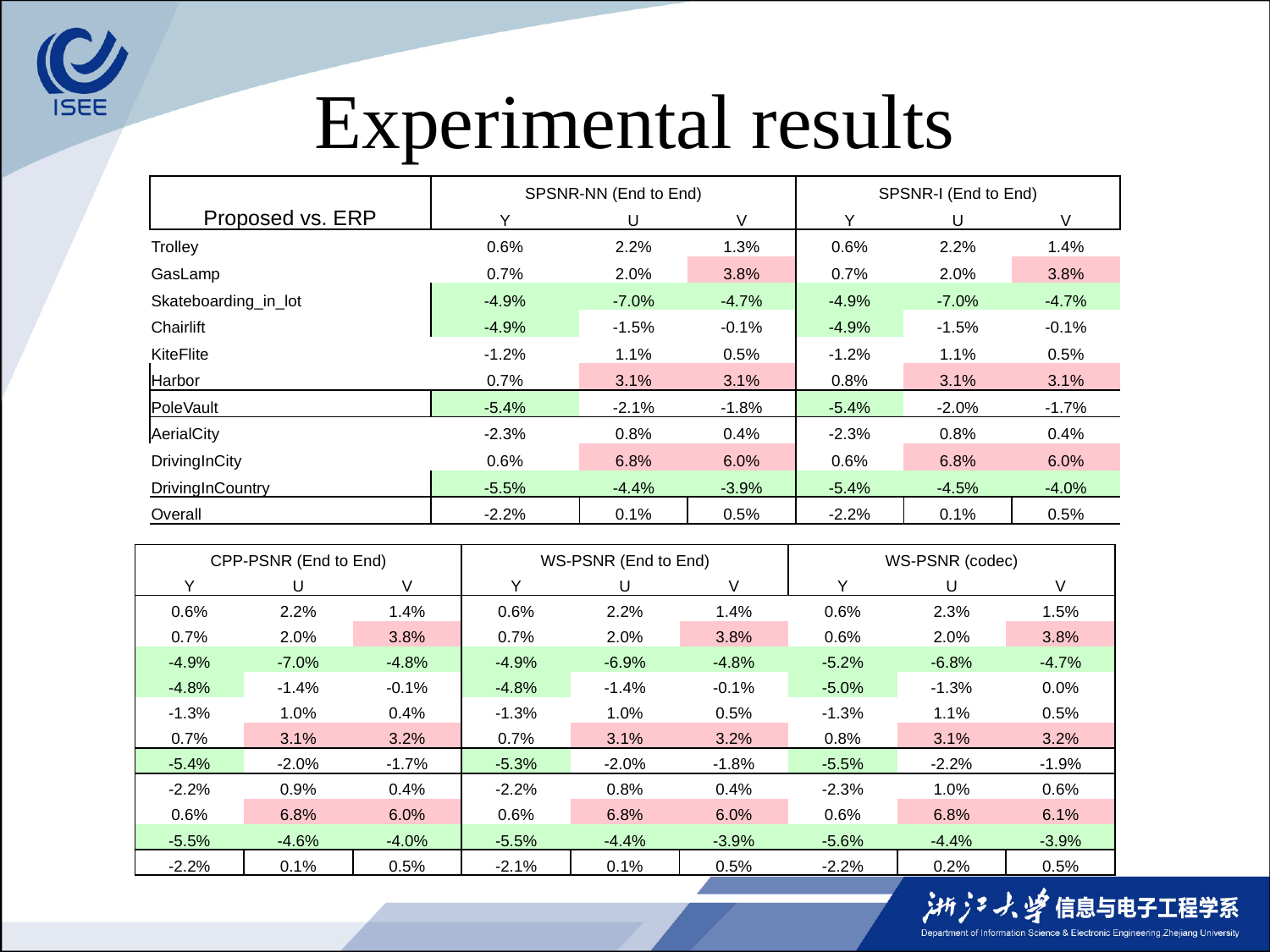

# Experimental results
| Proposed vs. ERP | SPSNR-NN (End to End) |  |  | SPSNR-I (End to End) |  |  |
| --- | --- | --- | --- | --- | --- | --- |
|  | Y | U | V | Y | U | V |
| Trolley | 0.6% | 2.2% | 1.3% | 0.6% | 2.2% | 1.4% |
| GasLamp | 0.7% | 2.0% | 3.8% | 0.7% | 2.0% | 3.8% |
| Skateboarding\_in\_lot | -4.9% | -7.0% | -4.7% | -4.9% | -7.0% | -4.7% |
| Chairlift | -4.9% | -1.5% | -0.1% | -4.9% | -1.5% | -0.1% |
| KiteFlite | -1.2% | 1.1% | 0.5% | -1.2% | 1.1% | 0.5% |
| Harbor | 0.7% | 3.1% | 3.1% | 0.8% | 3.1% | 3.1% |
| PoleVault | -5.4% | -2.1% | -1.8% | -5.4% | -2.0% | -1.7% |
| AerialCity | -2.3% | 0.8% | 0.4% | -2.3% | 0.8% | 0.4% |
| DrivingInCity | 0.6% | 6.8% | 6.0% | 0.6% | 6.8% | 6.0% |
| DrivingInCountry | -5.5% | -4.4% | -3.9% | -5.4% | -4.5% | -4.0% |
| Overall | -2.2% | 0.1% | 0.5% | -2.2% | 0.1% | 0.5% |
| CPP-PSNR (End to End) |  |  | WS-PSNR (End to End) |  |  | WS-PSNR (codec) |  |  |
| --- | --- | --- | --- | --- | --- | --- | --- | --- |
| Y | U | V | Y | U | V | Y | U | V |
| 0.6% | 2.2% | 1.4% | 0.6% | 2.2% | 1.4% | 0.6% | 2.3% | 1.5% |
| 0.7% | 2.0% | 3.8% | 0.7% | 2.0% | 3.8% | 0.6% | 2.0% | 3.8% |
| -4.9% | -7.0% | -4.8% | -4.9% | -6.9% | -4.8% | -5.2% | -6.8% | -4.7% |
| -4.8% | -1.4% | -0.1% | -4.8% | -1.4% | -0.1% | -5.0% | -1.3% | 0.0% |
| -1.3% | 1.0% | 0.4% | -1.3% | 1.0% | 0.5% | -1.3% | 1.1% | 0.5% |
| 0.7% | 3.1% | 3.2% | 0.7% | 3.1% | 3.2% | 0.8% | 3.1% | 3.2% |
| -5.4% | -2.0% | -1.7% | -5.3% | -2.0% | -1.8% | -5.5% | -2.2% | -1.9% |
| -2.2% | 0.9% | 0.4% | -2.2% | 0.8% | 0.4% | -2.3% | 1.0% | 0.6% |
| 0.6% | 6.8% | 6.0% | 0.6% | 6.8% | 6.0% | 0.6% | 6.8% | 6.1% |
| -5.5% | -4.6% | -4.0% | -5.5% | -4.4% | -3.9% | -5.6% | -4.4% | -3.9% |
| -2.2% | 0.1% | 0.5% | -2.1% | 0.1% | 0.5% | -2.2% | 0.2% | 0.5% |